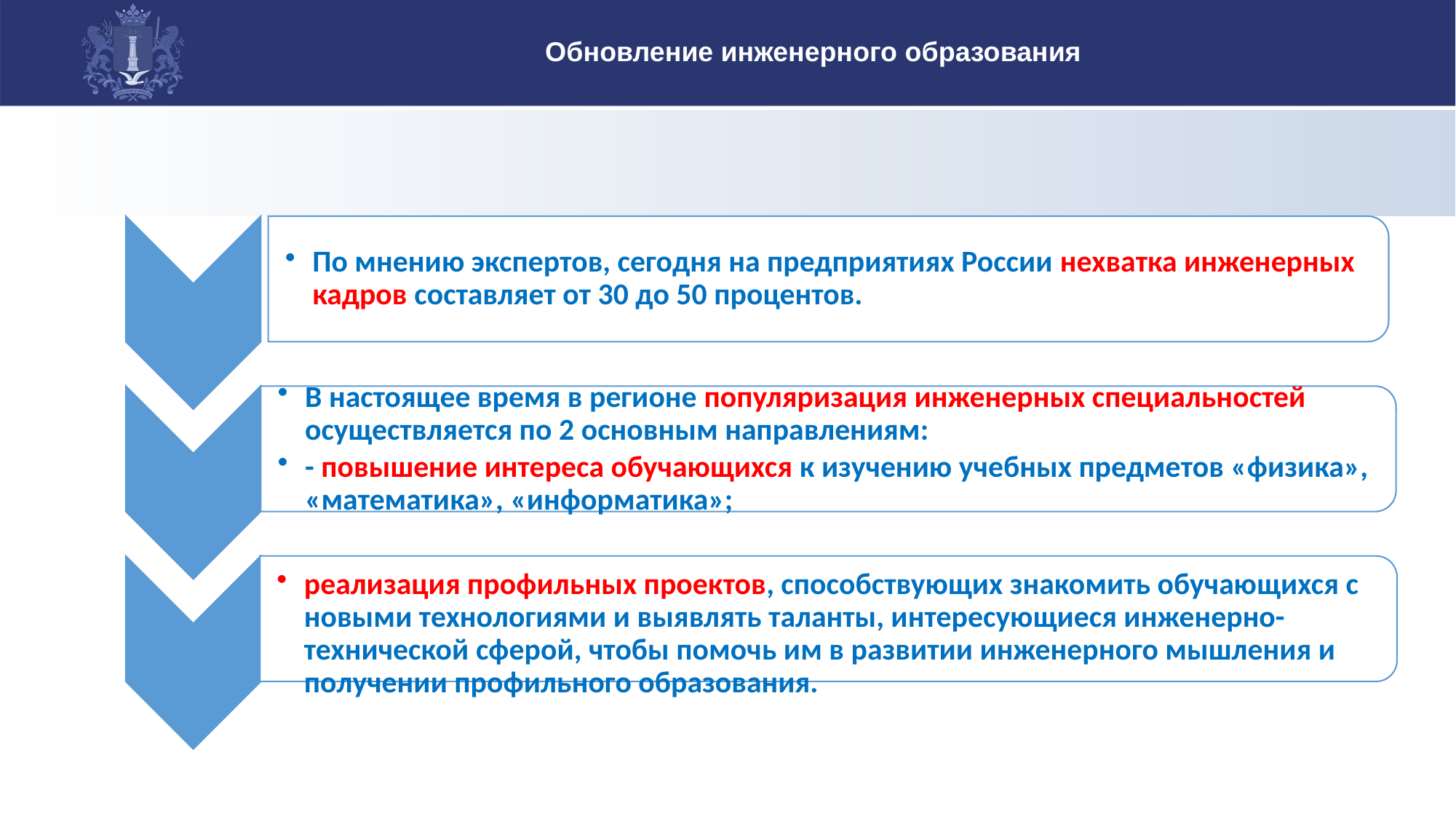

Обновление инженерного образования

По мнению экспертов, сегодня на предприятиях России нехватка инженерных кадров составляет от 30 до 50 процентов.

В настоящее время в регионе популяризация инженерных специальностей осуществляется по 2 основным направлениям:
- повышение интереса обучающихся к изучению учебных предметов «физика», «математика», «информатика»;

реализация профильных проектов, способствующих знакомить обучающихся с новыми технологиями и выявлять таланты, интересующиеся инженерно-технической сферой, чтобы помочь им в развитии инженерного мышления и получении профильного образования.